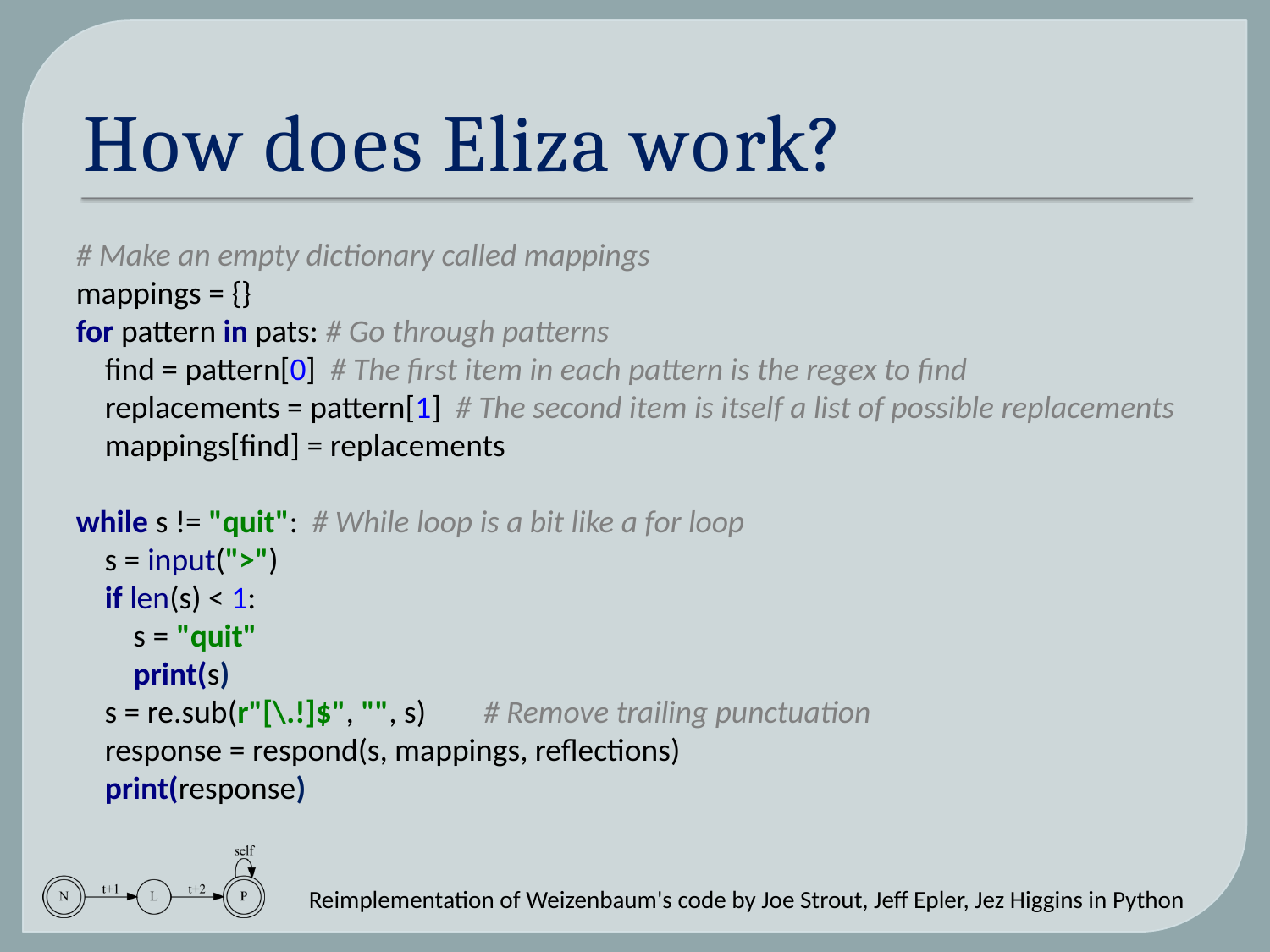

# How does Eliza work?
# Make an empty dictionary called mappings mappings = {} for pattern in pats: # Go through patterns find = pattern[0]  # The first item in each pattern is the regex to find replacements = pattern[1]  # The second item is itself a list of possible replacements mappings[find] = replacements while s != "quit":  # While loop is a bit like a for loop s = input(">") if len(s) < 1: s = "quit" print(s) s = re.sub(r"[\.!]$", "", s)        # Remove trailing punctuation response = respond(s, mappings, reflections) print(response)
Reimplementation of Weizenbaum's code by Joe Strout, Jeff Epler, Jez Higgins in Python